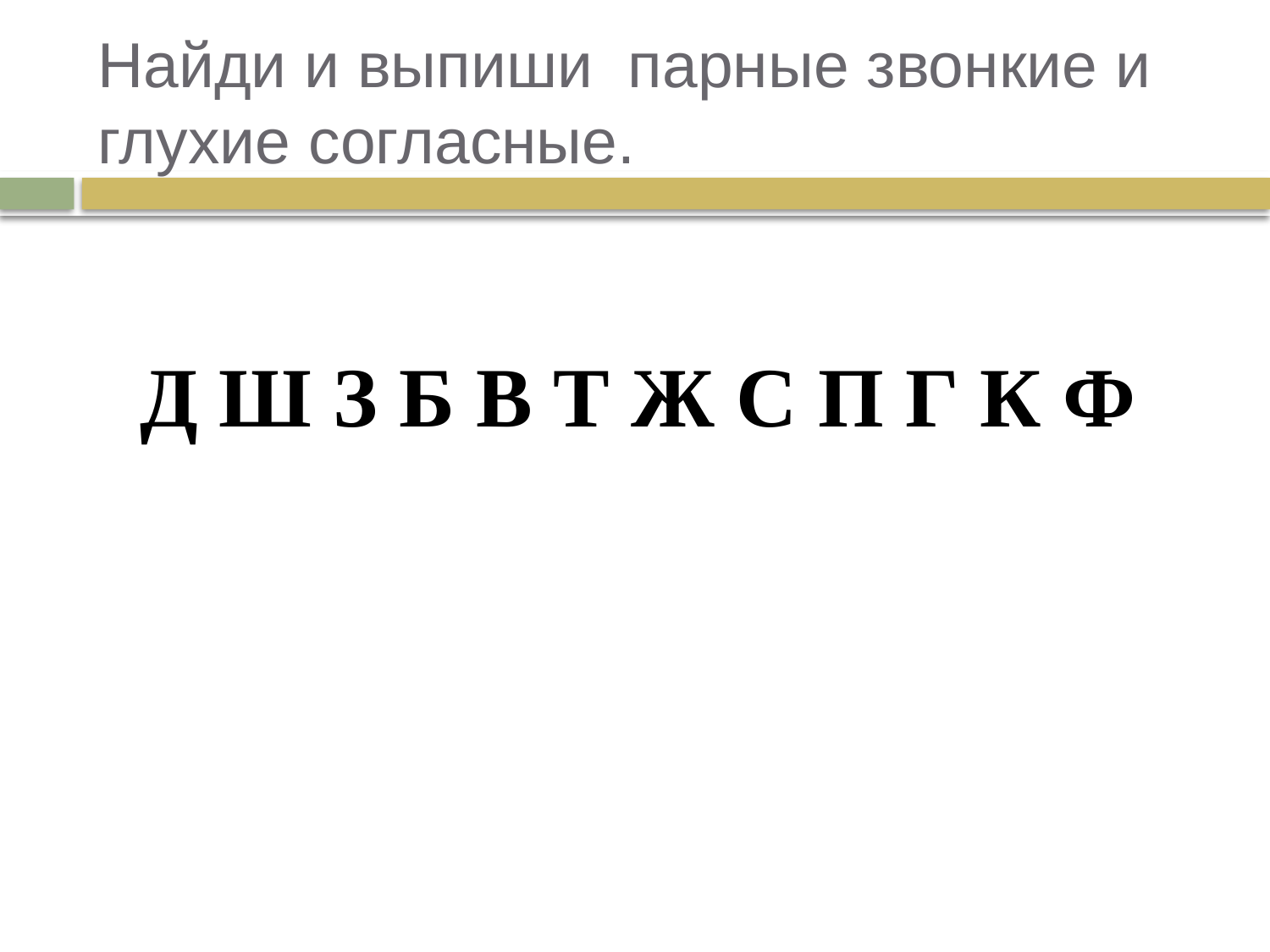

# Найди и выпиши  парные звонкие и глухие согласные.

  Д Ш З Б В Т Ж С П Г К Ф